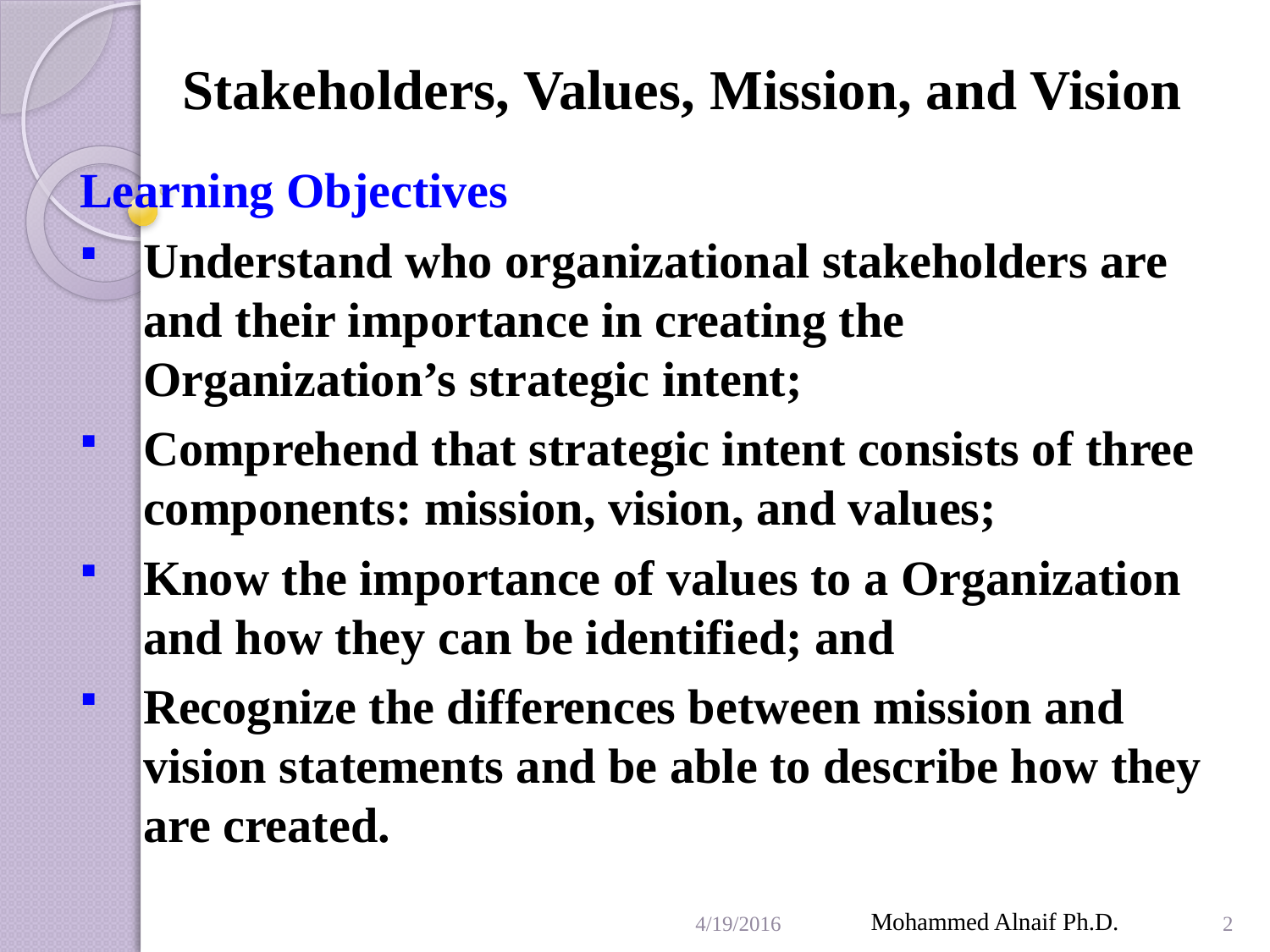

# Stakeholders, Values, Mission, and Vision
Learning Objectives
Understand who organizational stakeholders are and their importance in creating the Organization’s strategic intent;
Comprehend that strategic intent consists of three components: mission, vision, and values;
Know the importance of values to a Organization and how they can be identified; and
Recognize the differences between mission and vision statements and be able to describe how they are created.

4/19/2016
Mohammed Alnaif Ph.D.
2